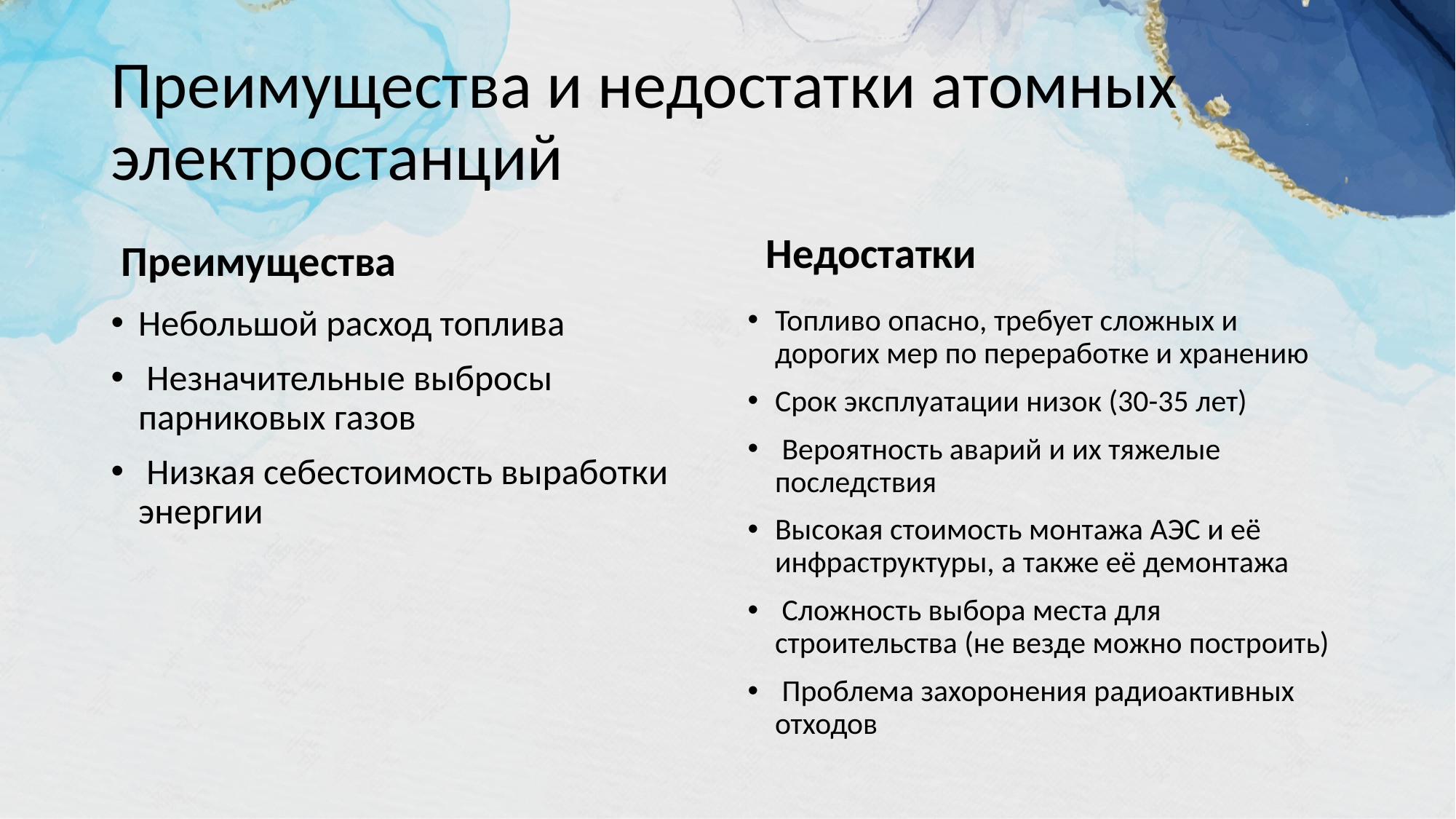

# Преимущества и недостатки атомных электростанций
Недостатки
Преимущества
Небольшой расход топлива
 Незначительные выбросы парниковых газов
 Низкая себестоимость выработки энергии
Топливо опасно, требует сложных и дорогих мер по переработке и хранению
Срок эксплуатации низок (30-35 лет)
 Вероятность аварий и их тяжелые последствия
Высокая стоимость монтажа АЭС и её инфраструктуры, а также её демонтажа
 Сложность выбора места для строительства (не везде можно построить)
 Проблема захоронения радиоактивных отходов